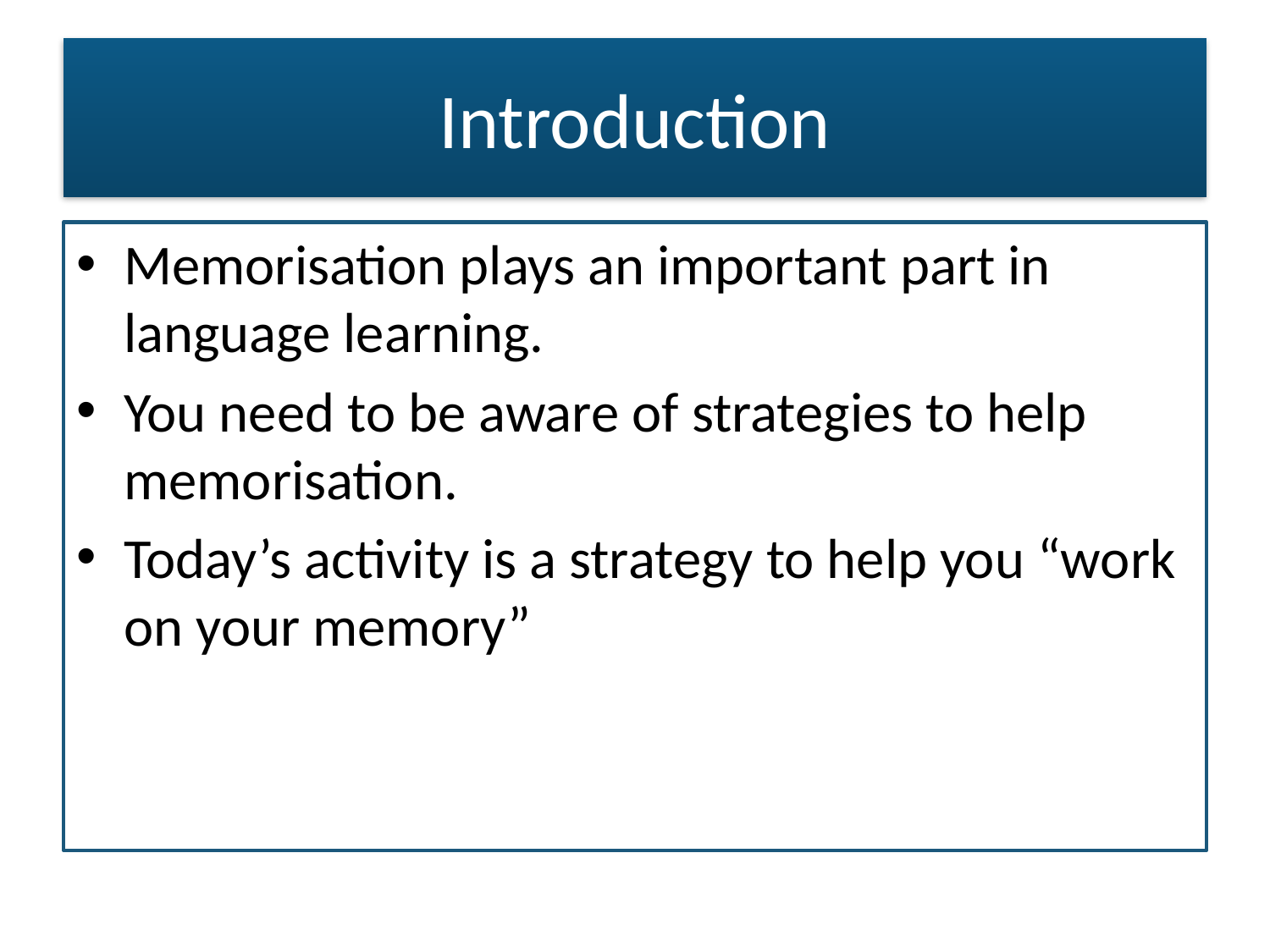

# Introduction
Memorisation plays an important part in language learning.
You need to be aware of strategies to help memorisation.
Today’s activity is a strategy to help you “work on your memory”